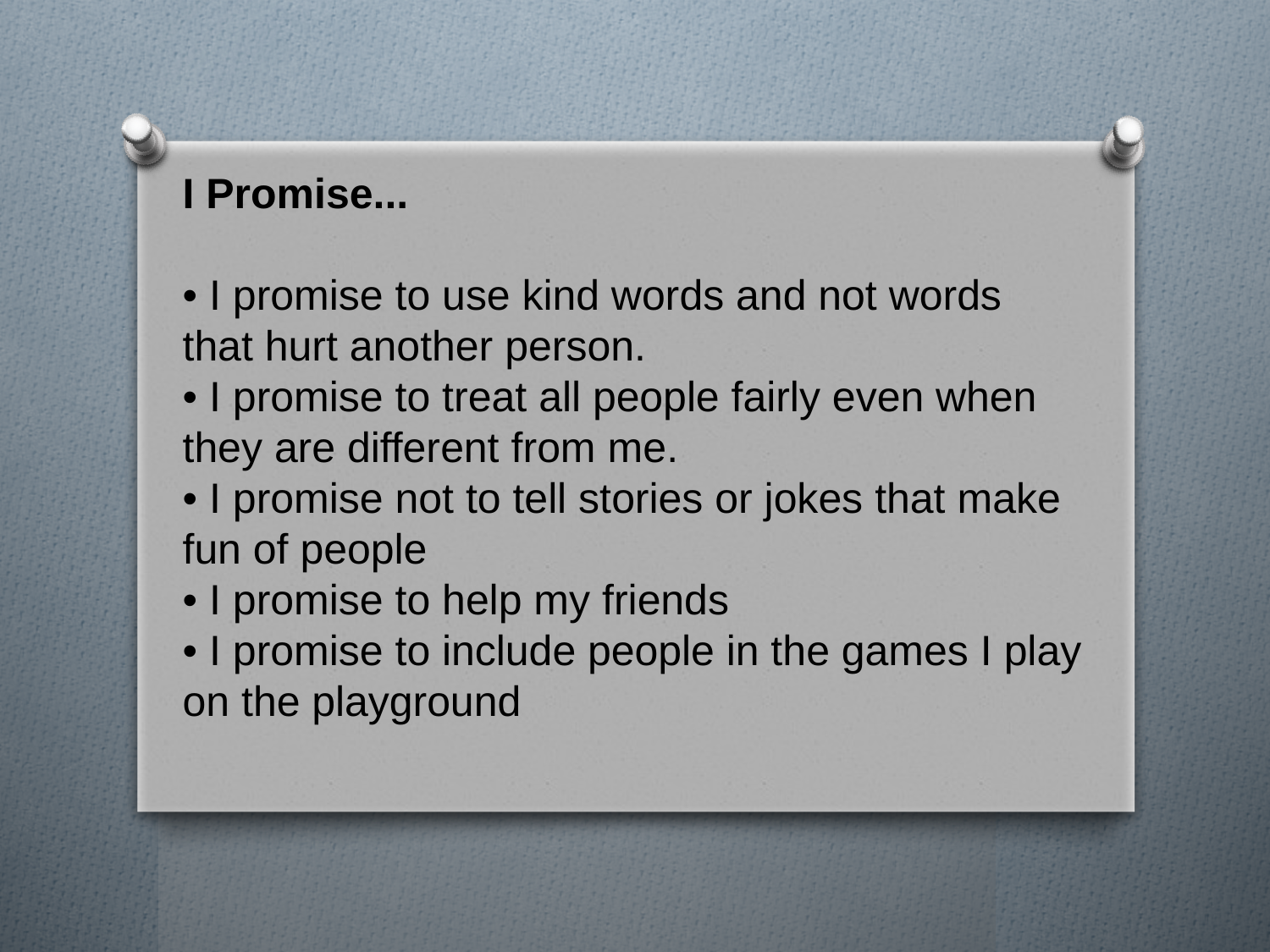

I Promise...

• I promise to use kind words and not words that hurt another person.
• I promise to treat all people fairly even when they are different from me.
• I promise not to tell stories or jokes that make fun of people
• I promise to help my friends
• I promise to include people in the games I play on the playground